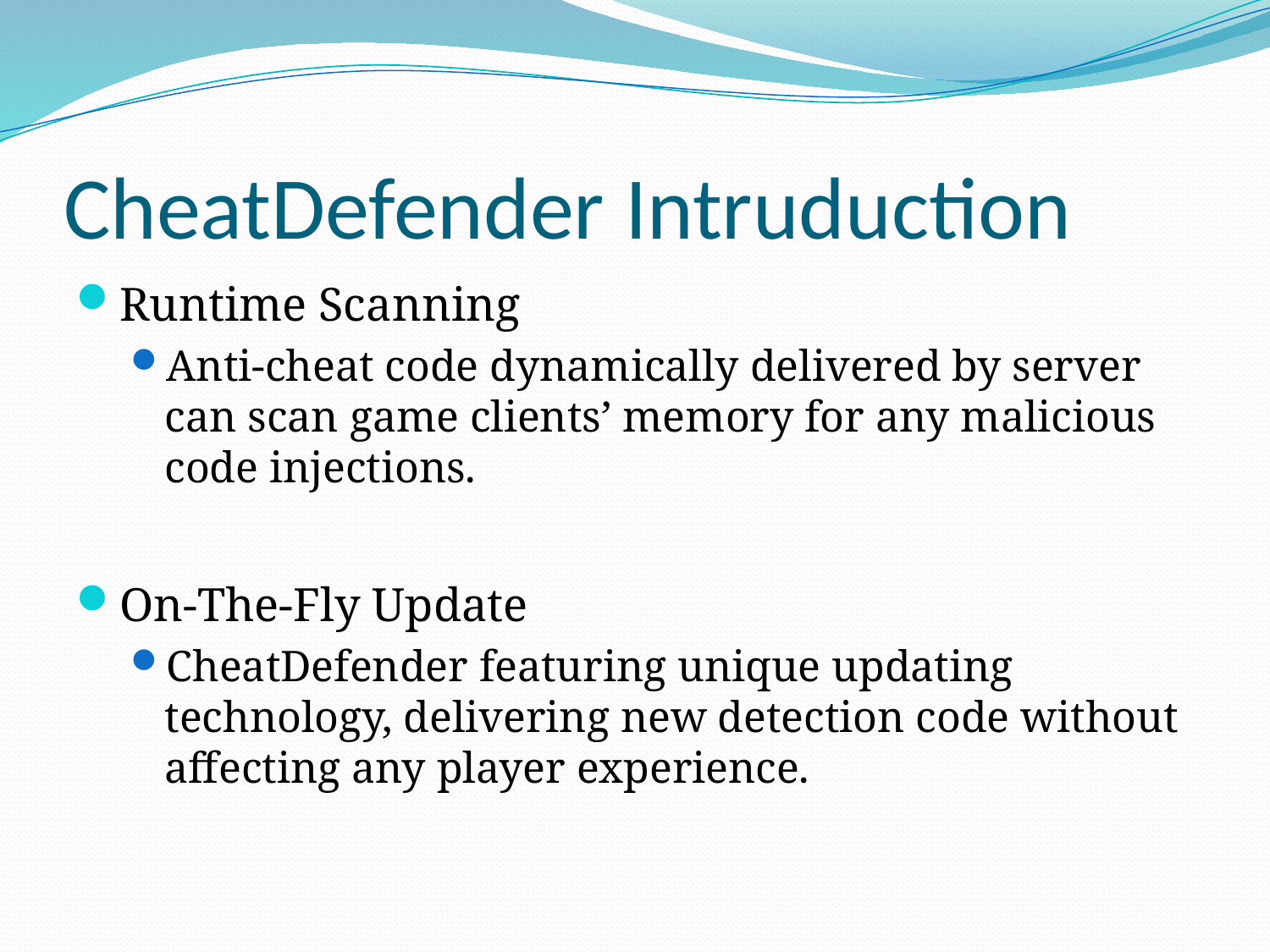

# CheatDefender Intruduction
Runtime Scanning
Anti-cheat code dynamically delivered by server can scan game clients’ memory for any malicious code injections.

On-The-Fly Update
CheatDefender featuring unique updating technology, delivering new detection code without affecting any player experience.